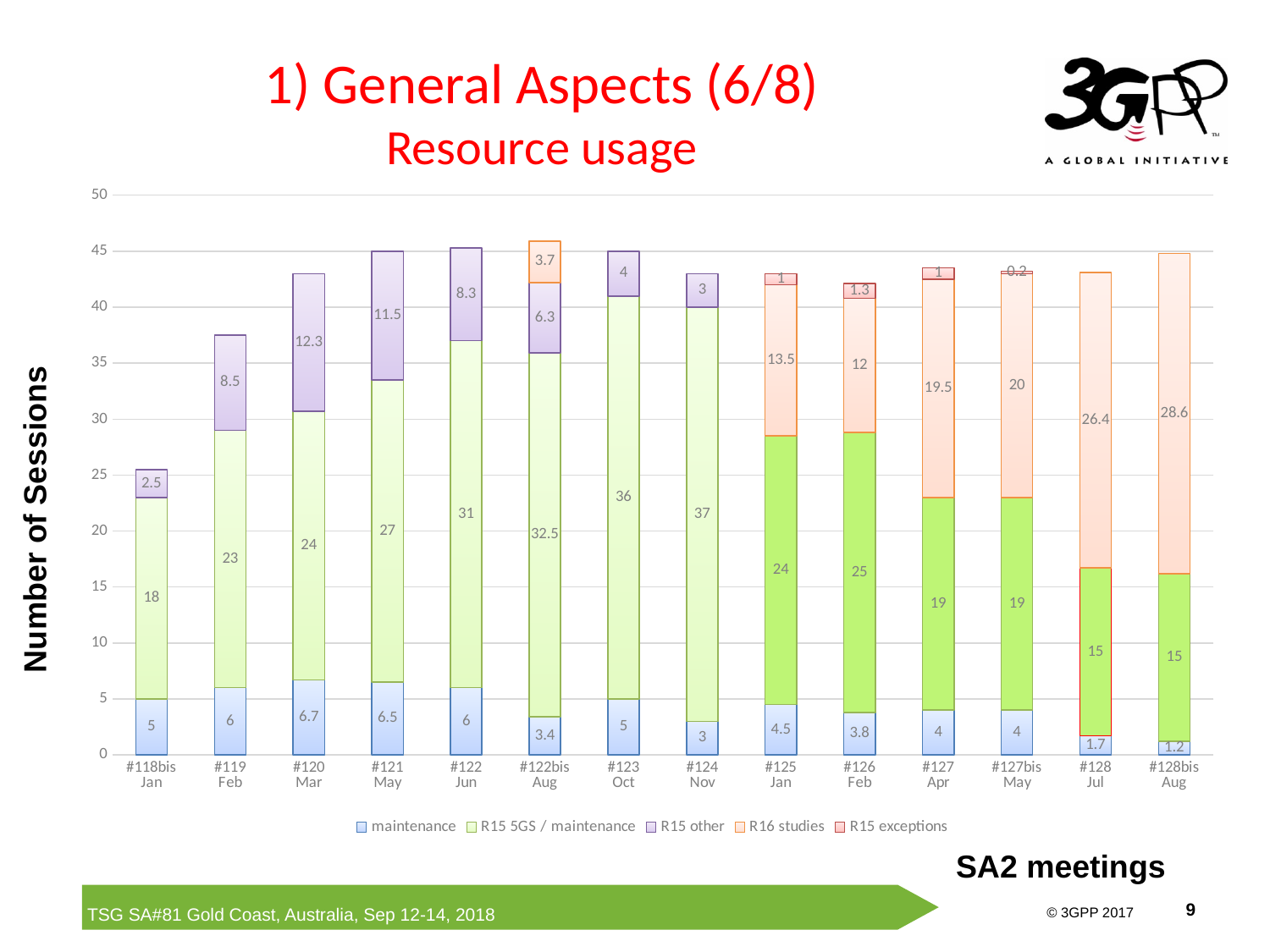

# 1) General Aspects (6/8) Resource usage

[unsupported chart]

Number of Sessions
SA2 meetings